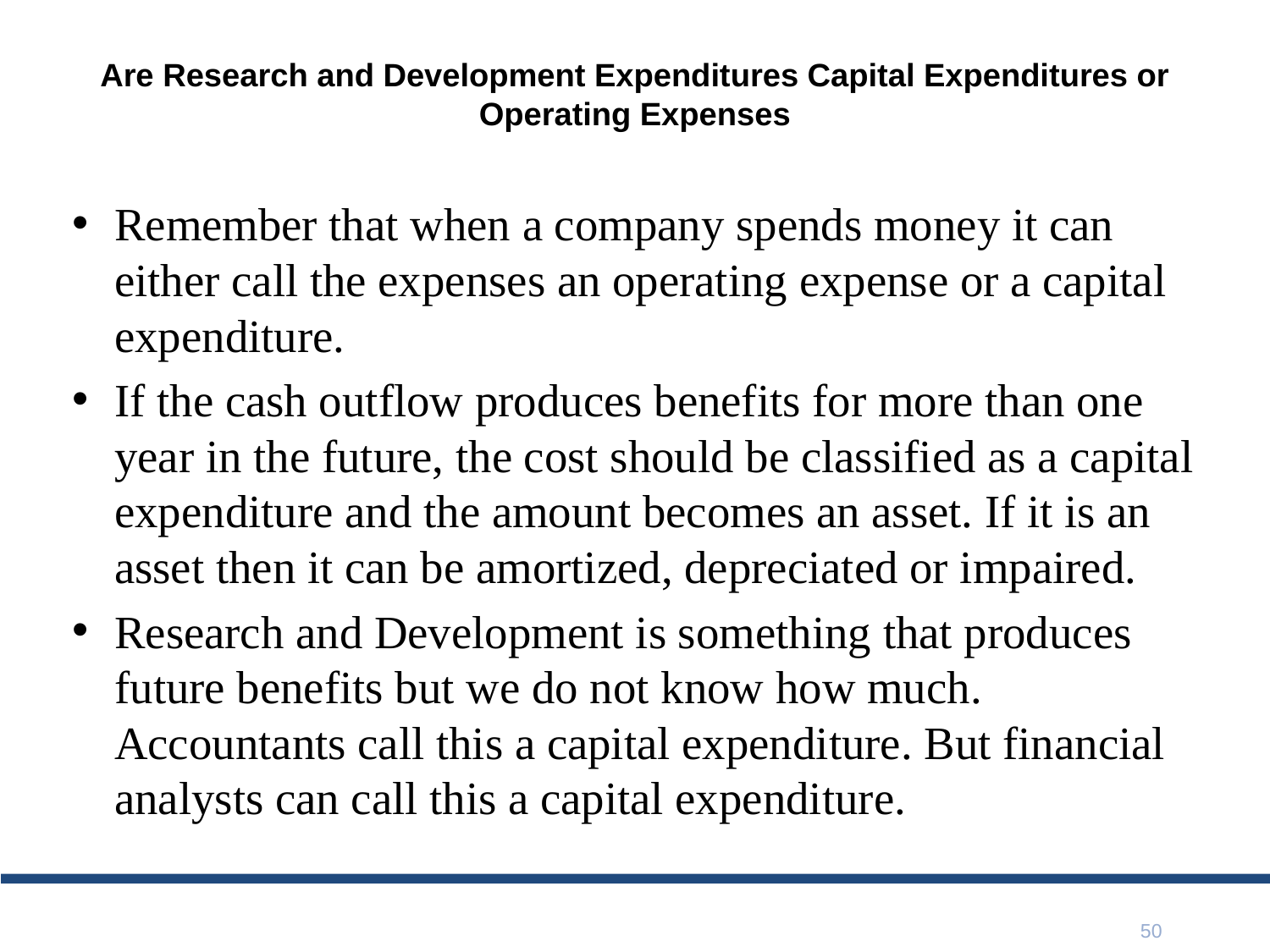

# Are Research and Development Expenditures Capital Expenditures or Operating Expenses
Remember that when a company spends money it can either call the expenses an operating expense or a capital expenditure.
If the cash outflow produces benefits for more than one year in the future, the cost should be classified as a capital expenditure and the amount becomes an asset. If it is an asset then it can be amortized, depreciated or impaired.
Research and Development is something that produces future benefits but we do not know how much. Accountants call this a capital expenditure. But financial analysts can call this a capital expenditure.

50